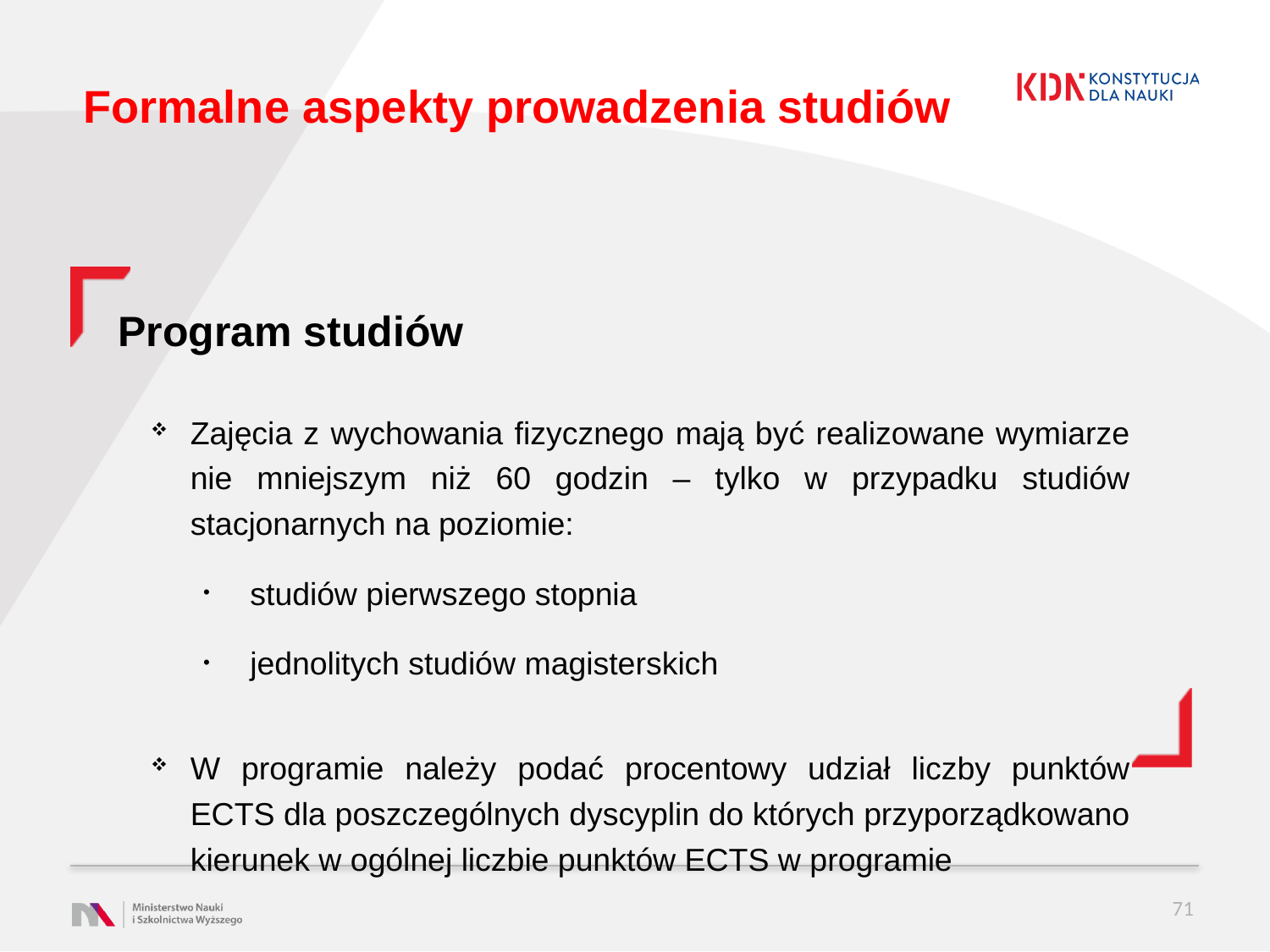

# Formalne aspekty prowadzenia studiów
Program studiów

Zajęcia z wychowania fizycznego mają być realizowane wymiarze nie mniejszym niż 60 godzin – tylko w przypadku studiów stacjonarnych na poziomie:
studiów pierwszego stopnia
jednolitych studiów magisterskich

W programie należy podać procentowy udział liczby punktów ECTS dla poszczególnych dyscyplin do których przyporządkowano kierunek w ogólnej liczbie punktów ECTS w programie
71